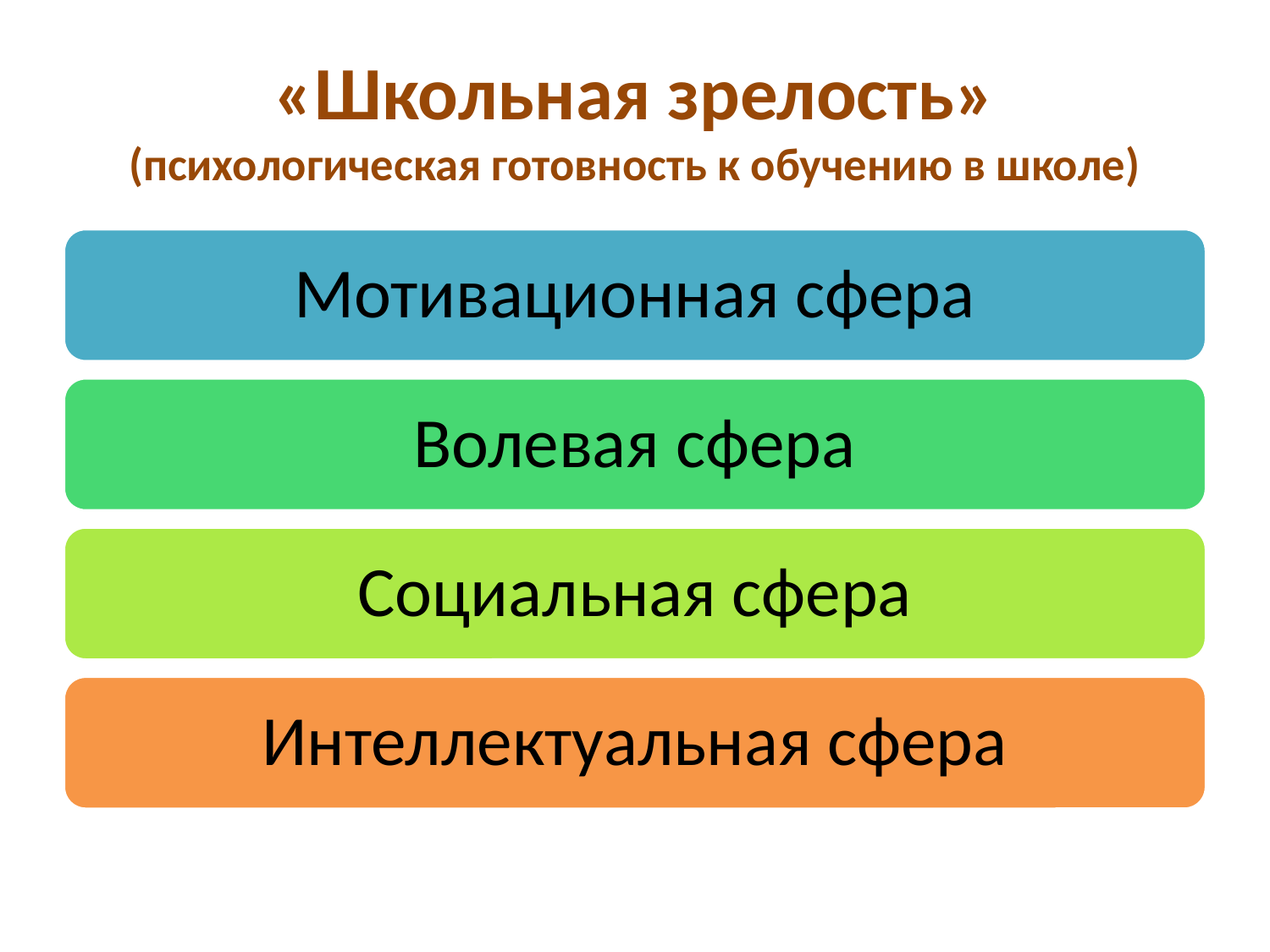

# «Школьная зрелость» (психологическая готовность к обучению в школе)
Мотивационная сфера
Волевая сфера
Социальная сфера
Интеллектуальная сфера